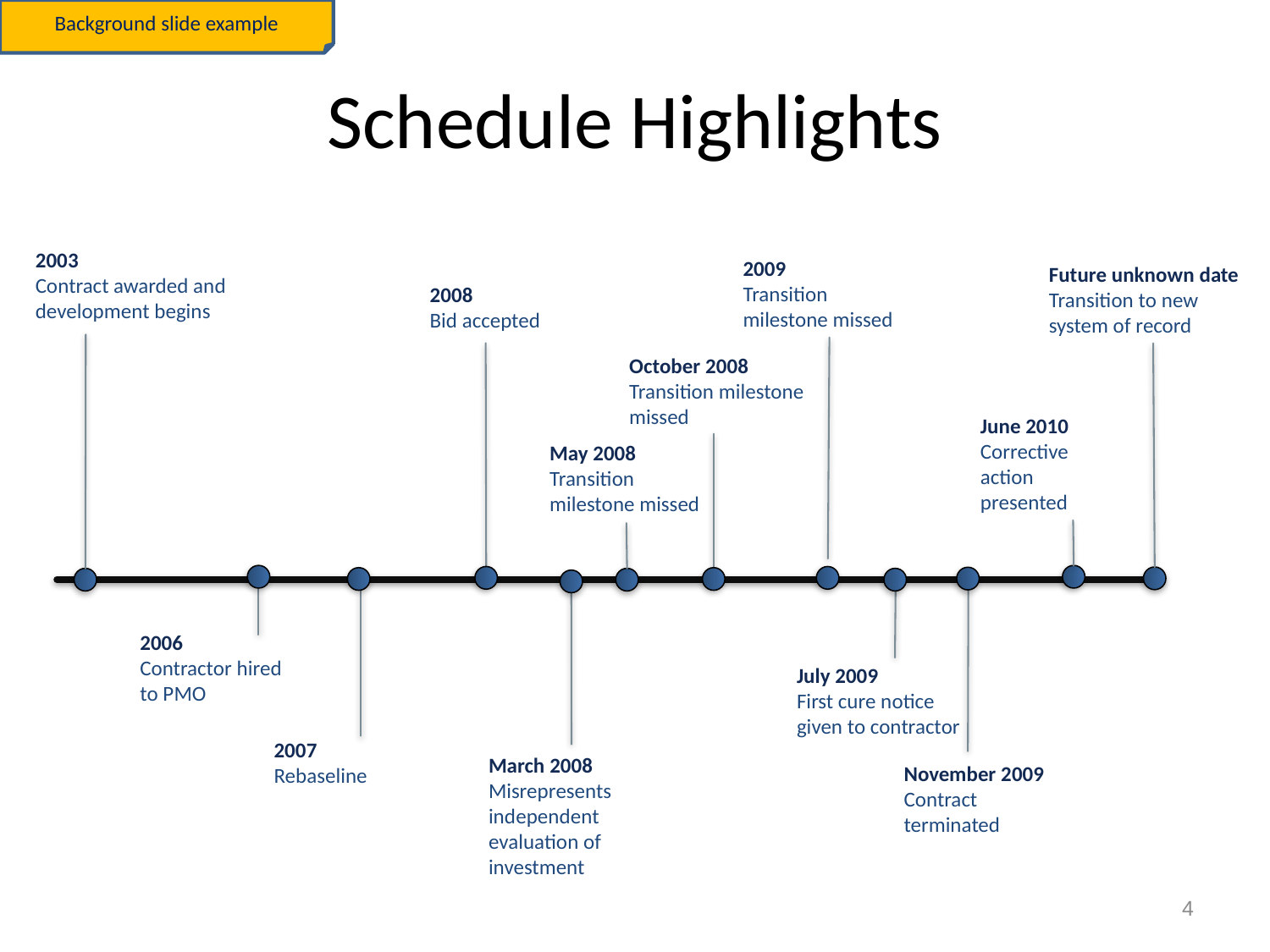

Background slide example
# Schedule Highlights
2003
Contract awarded and development begins
2009
Transition milestone missed
2008
Bid accepted
October 2008
Transition milestone missed
June 2010
Corrective action presented
May 2008
Transition milestone missed

2006
Contractor hired to PMO
July 2009
First cure notice given to contractor
2007
Rebaseline
March 2008
Misrepresents independent evaluation of investment
November 2009
Contract terminated
Future unknown date
Transition to new system of record
4